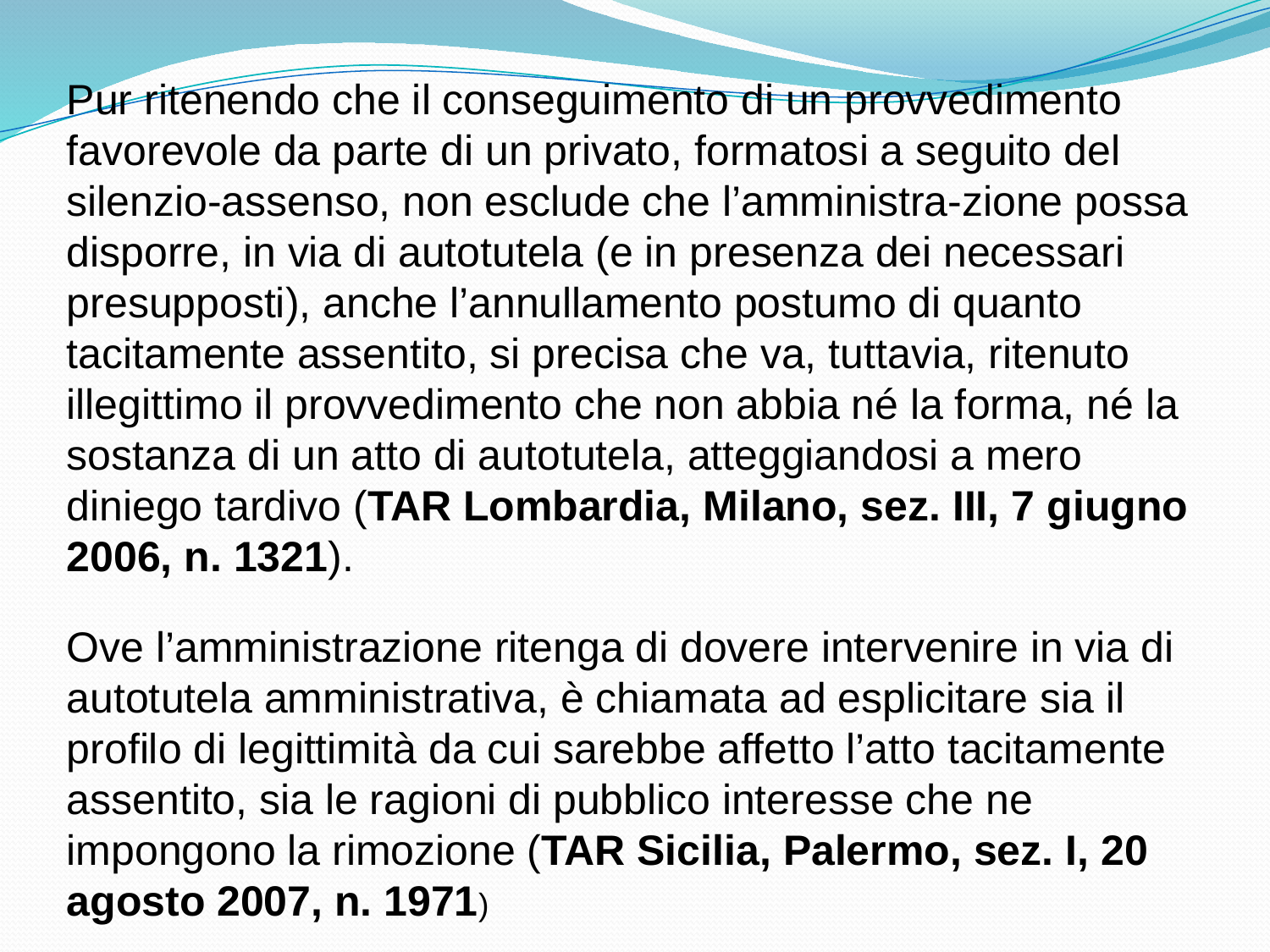

Pur ritenendo che il conseguimento di un provvedimento favorevole da parte di un privato, formatosi a seguito del silenzio-assenso, non esclude che l’amministra-zione possa disporre, in via di autotutela (e in presenza dei necessari presupposti), anche l’annullamento postumo di quanto tacitamente assentito, si precisa che va, tuttavia, ritenuto illegittimo il provvedimento che non abbia né la forma, né la sostanza di un atto di autotutela, atteggiandosi a mero diniego tardivo (TAR Lombardia, Milano, sez. III, 7 giugno 2006, n. 1321).
Ove l’amministrazione ritenga di dovere intervenire in via di autotutela amministrativa, è chiamata ad esplicitare sia il profilo di legittimità da cui sarebbe affetto l’atto tacitamente assentito, sia le ragioni di pubblico interesse che ne impongono la rimozione (TAR Sicilia, Palermo, sez. I, 20 agosto 2007, n. 1971)